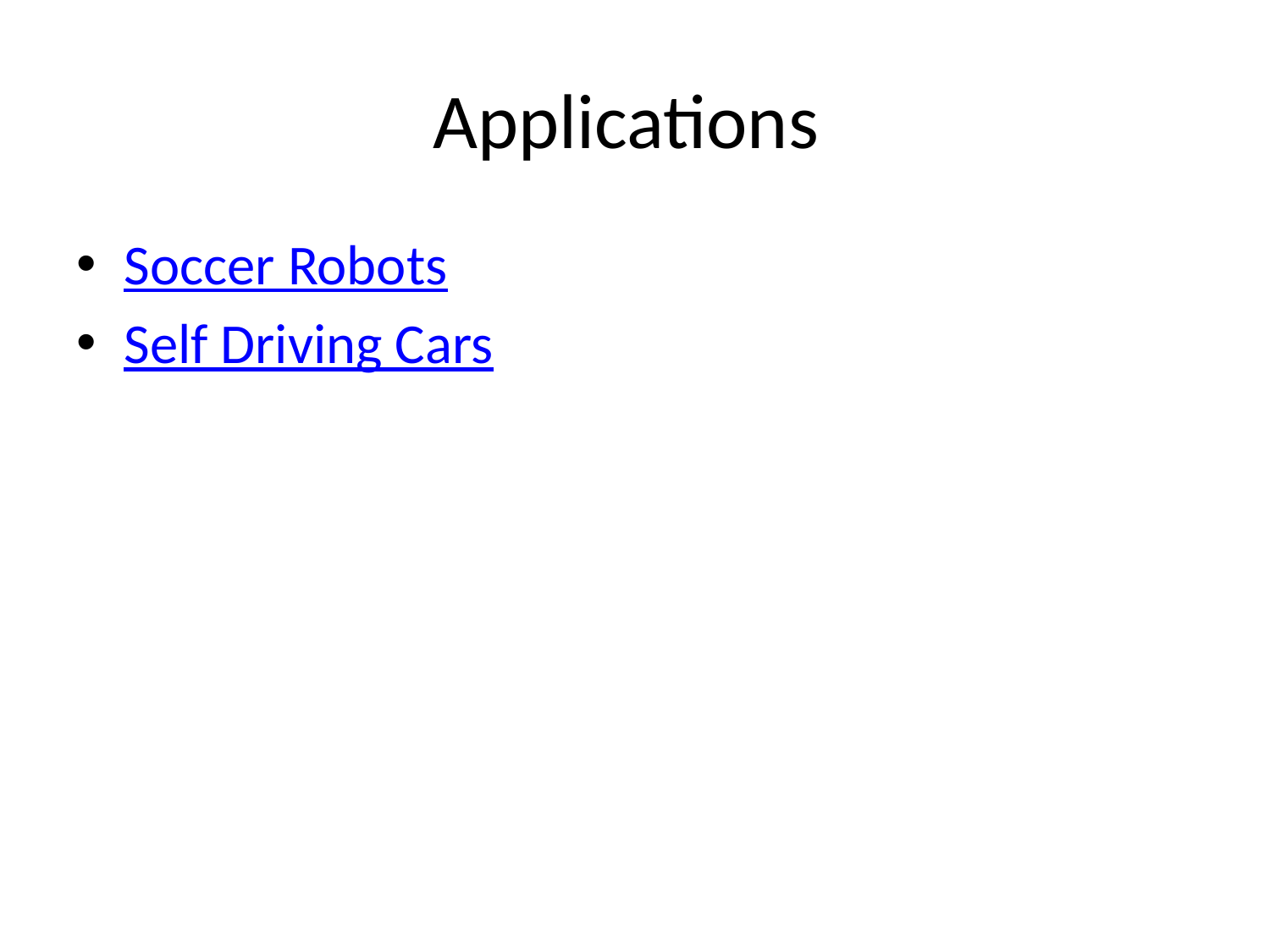

# Applications
Soccer Robots
Self Driving Cars